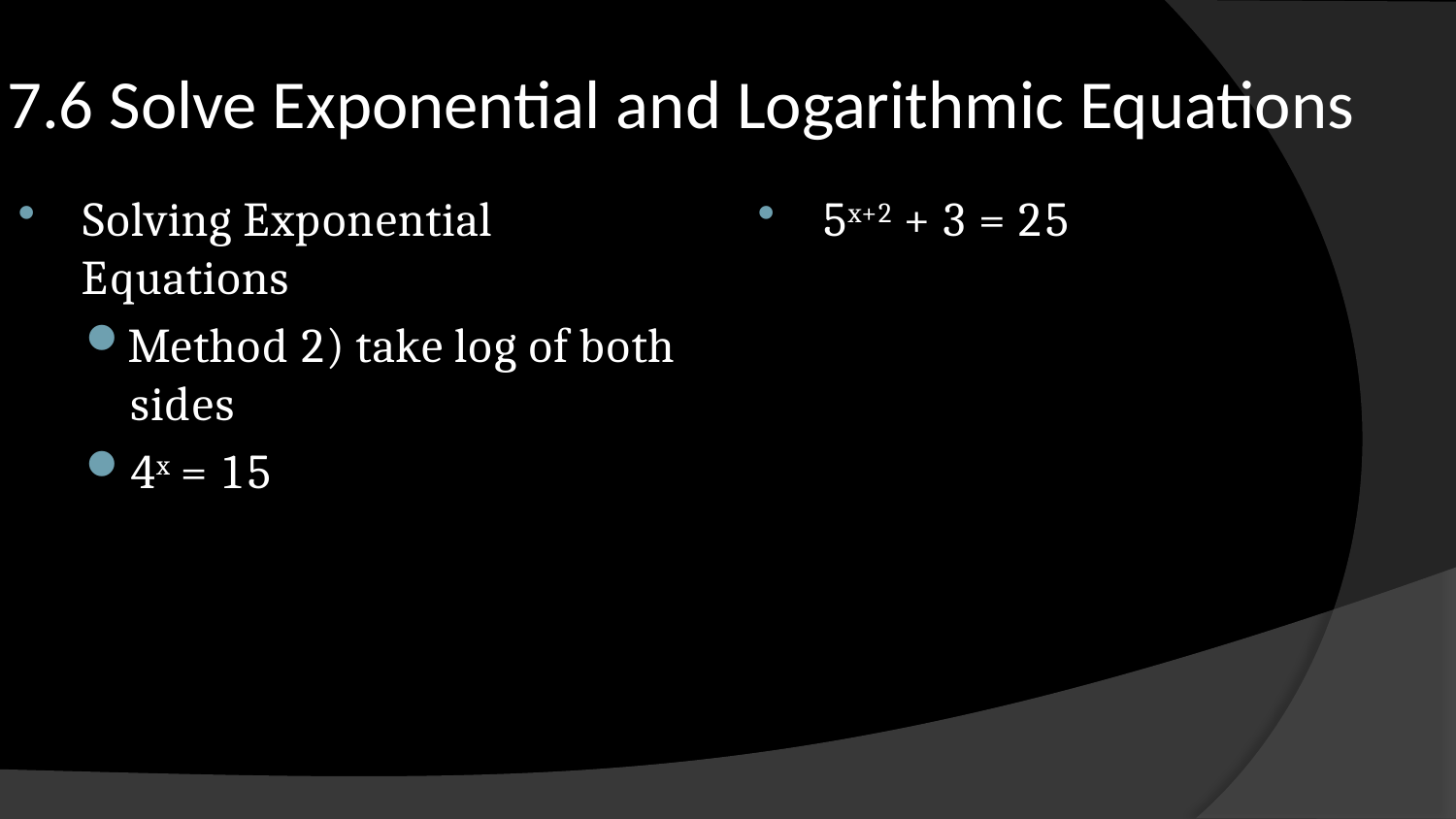

# 7.6 Solve Exponential and Logarithmic Equations
Solving Exponential Equations
Method 2) take log of both sides
4x = 15

5x+2 + 3 = 25